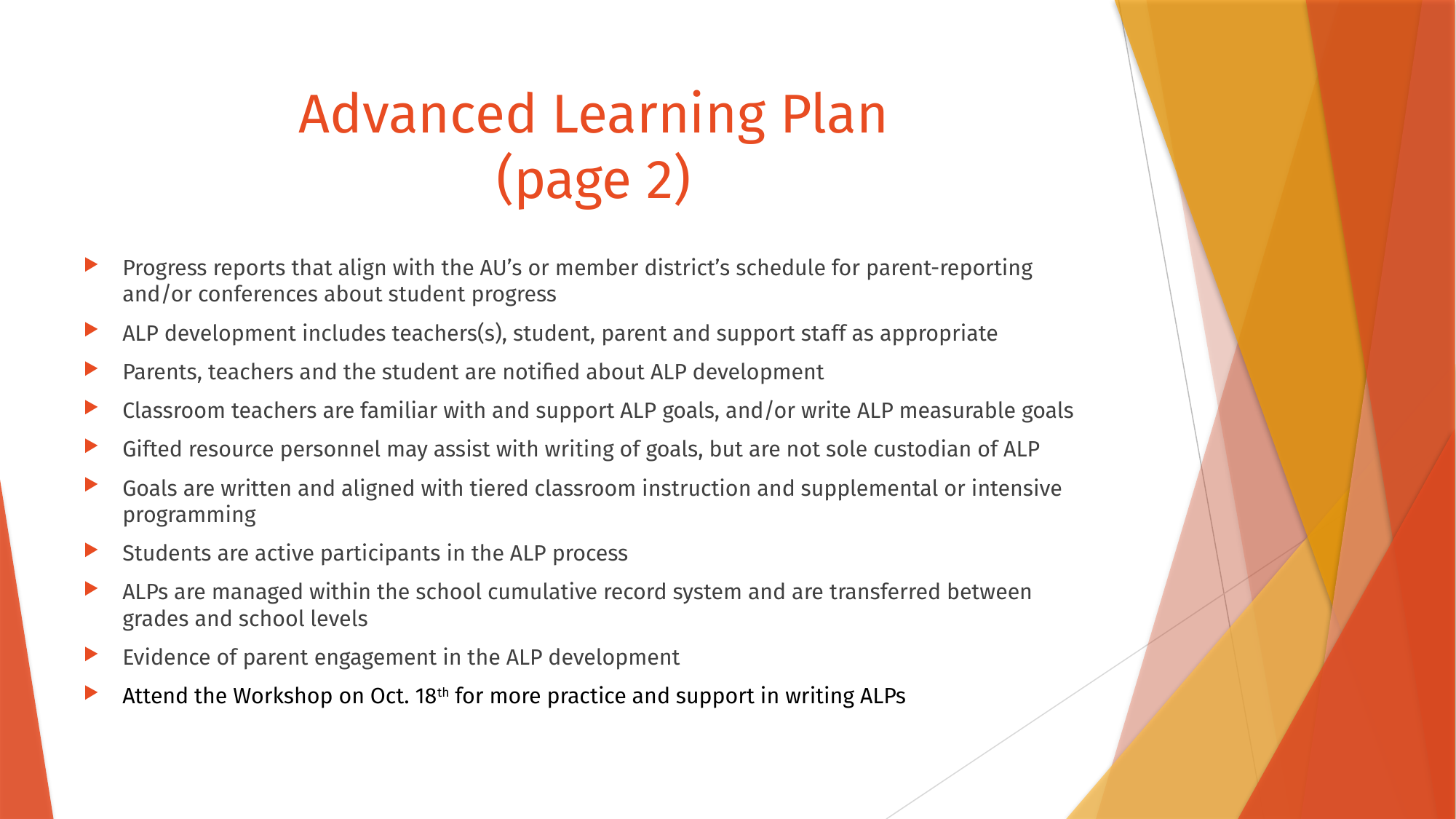

# Advanced Learning Plan (page 2)
Progress reports that align with the AU’s or member district’s schedule for parent-reporting and/or conferences about student progress
ALP development includes teachers(s), student, parent and support staff as appropriate
Parents, teachers and the student are notified about ALP development
Classroom teachers are familiar with and support ALP goals, and/or write ALP measurable goals
Gifted resource personnel may assist with writing of goals, but are not sole custodian of ALP
Goals are written and aligned with tiered classroom instruction and supplemental or intensive programming
Students are active participants in the ALP process
ALPs are managed within the school cumulative record system and are transferred between grades and school levels
Evidence of parent engagement in the ALP development
Attend the Workshop on Oct. 18th for more practice and support in writing ALPs